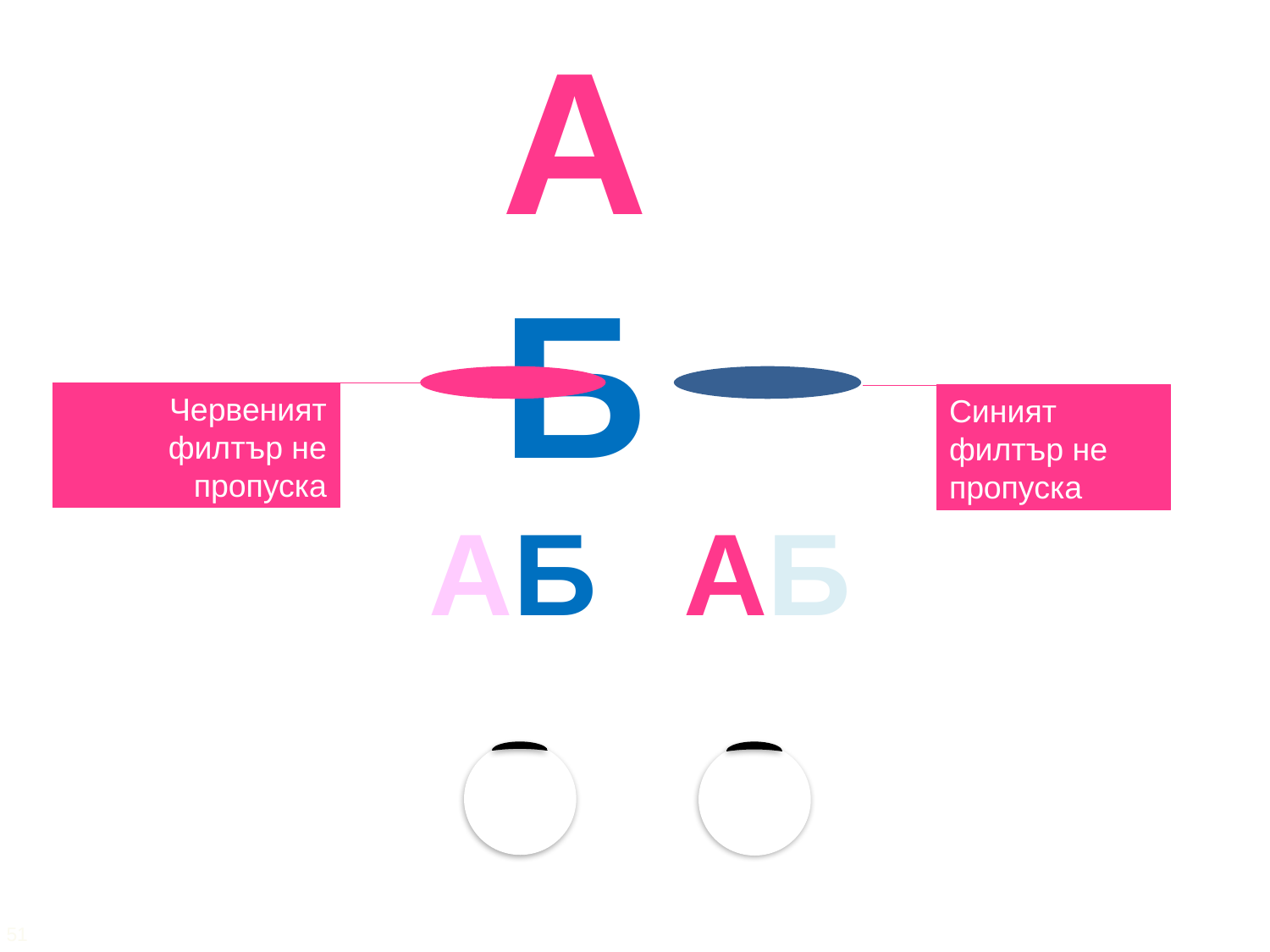

АБ

Червеният филтър не пропуска червения цвят
Синият филтър не пропуска синия цвят
АБ
АБ